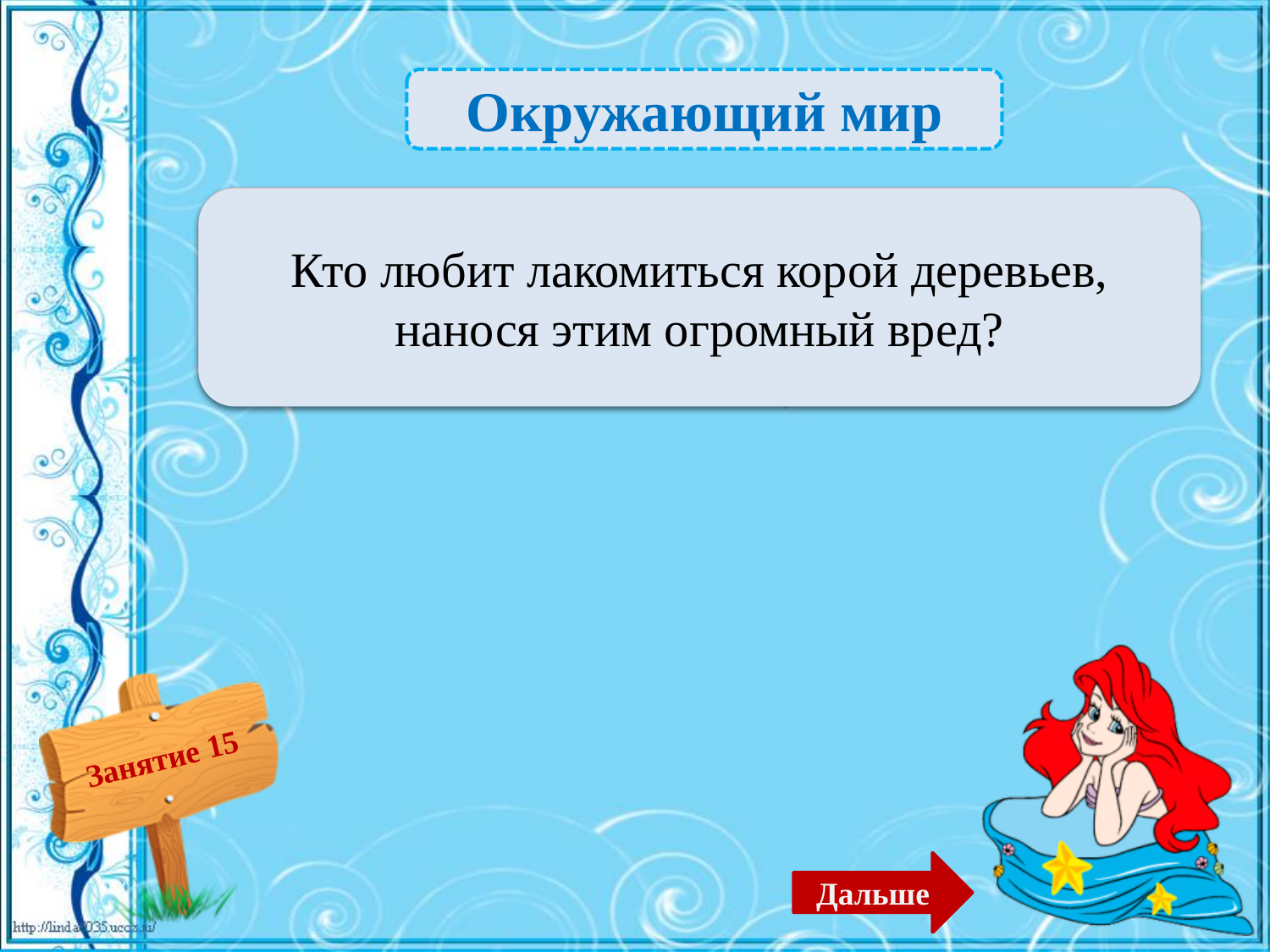

Окружающий мир
 Заяц – 2б.
Кто любит лакомиться корой деревьев, нанося этим огромный вред?

Дальше